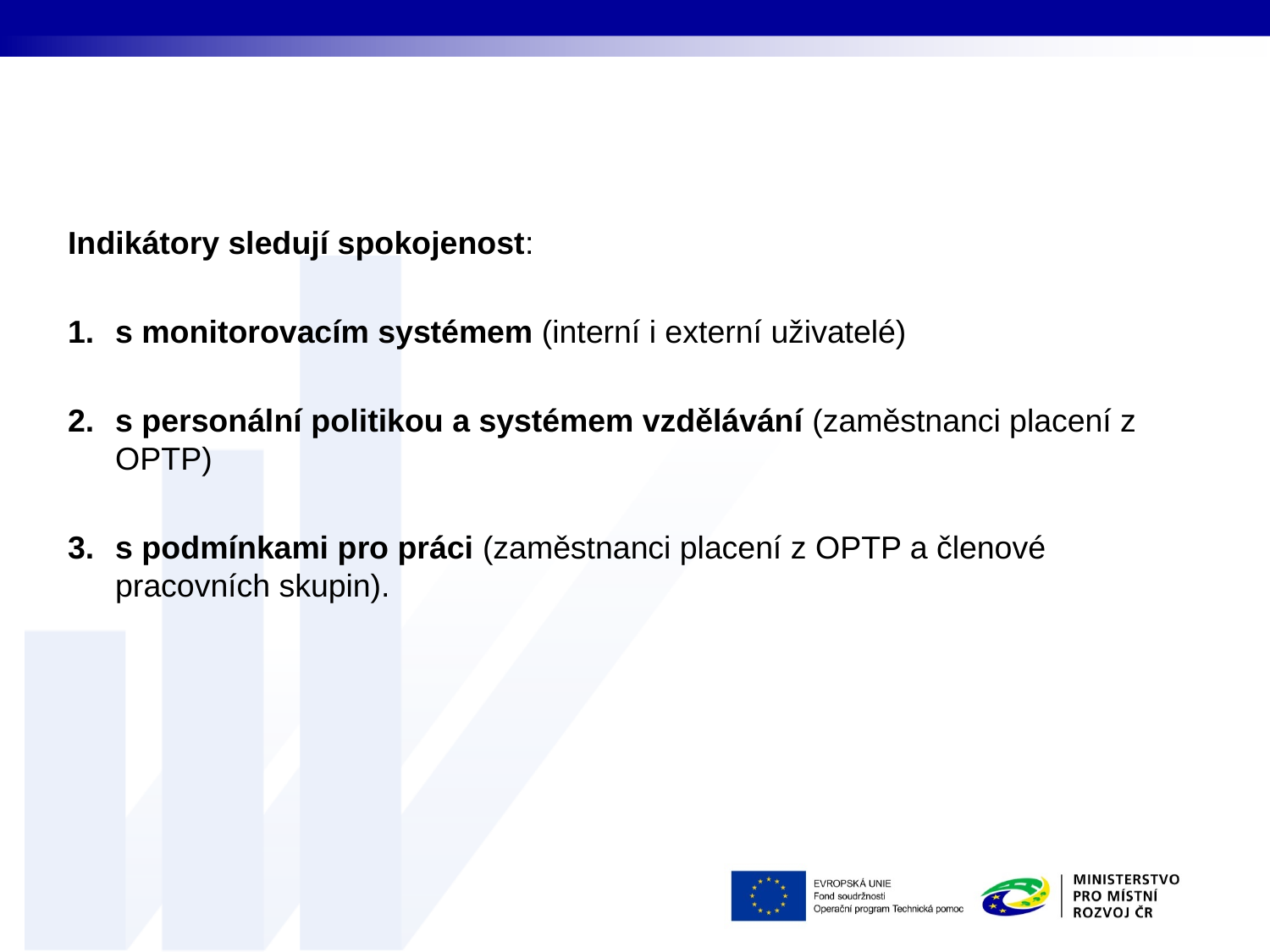

#
Indikátory sledují spokojenost:

s monitorovacím systémem (interní i externí uživatelé)

s personální politikou a systémem vzdělávání (zaměstnanci placení z OPTP)

s podmínkami pro práci (zaměstnanci placení z OPTP a členové pracovních skupin).